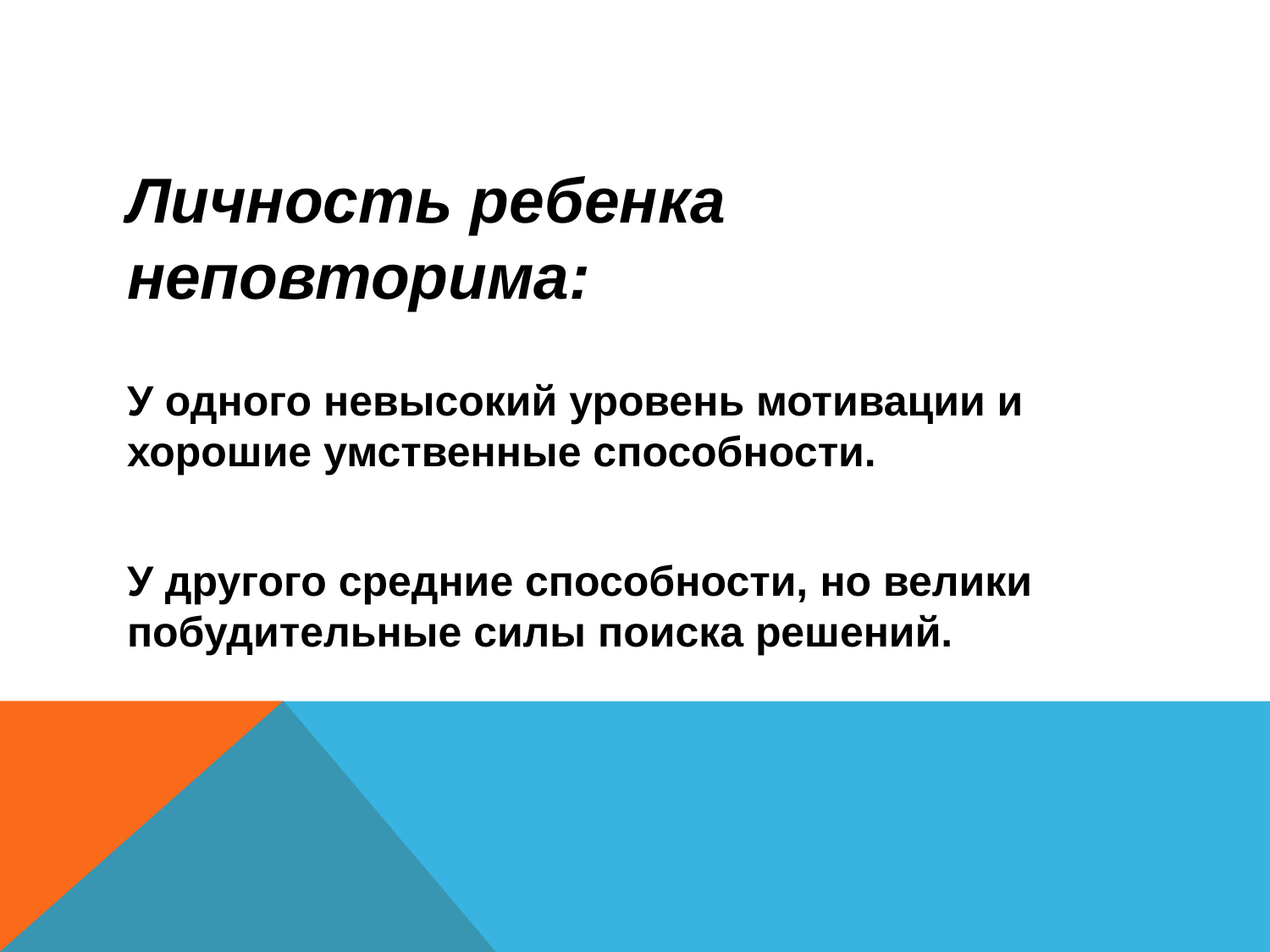

#
Личность ребенка неповторима:

У одного невысокий уровень мотивации и хорошие умственные способности.

У другого средние способности, но велики побудительные силы поиска решений.